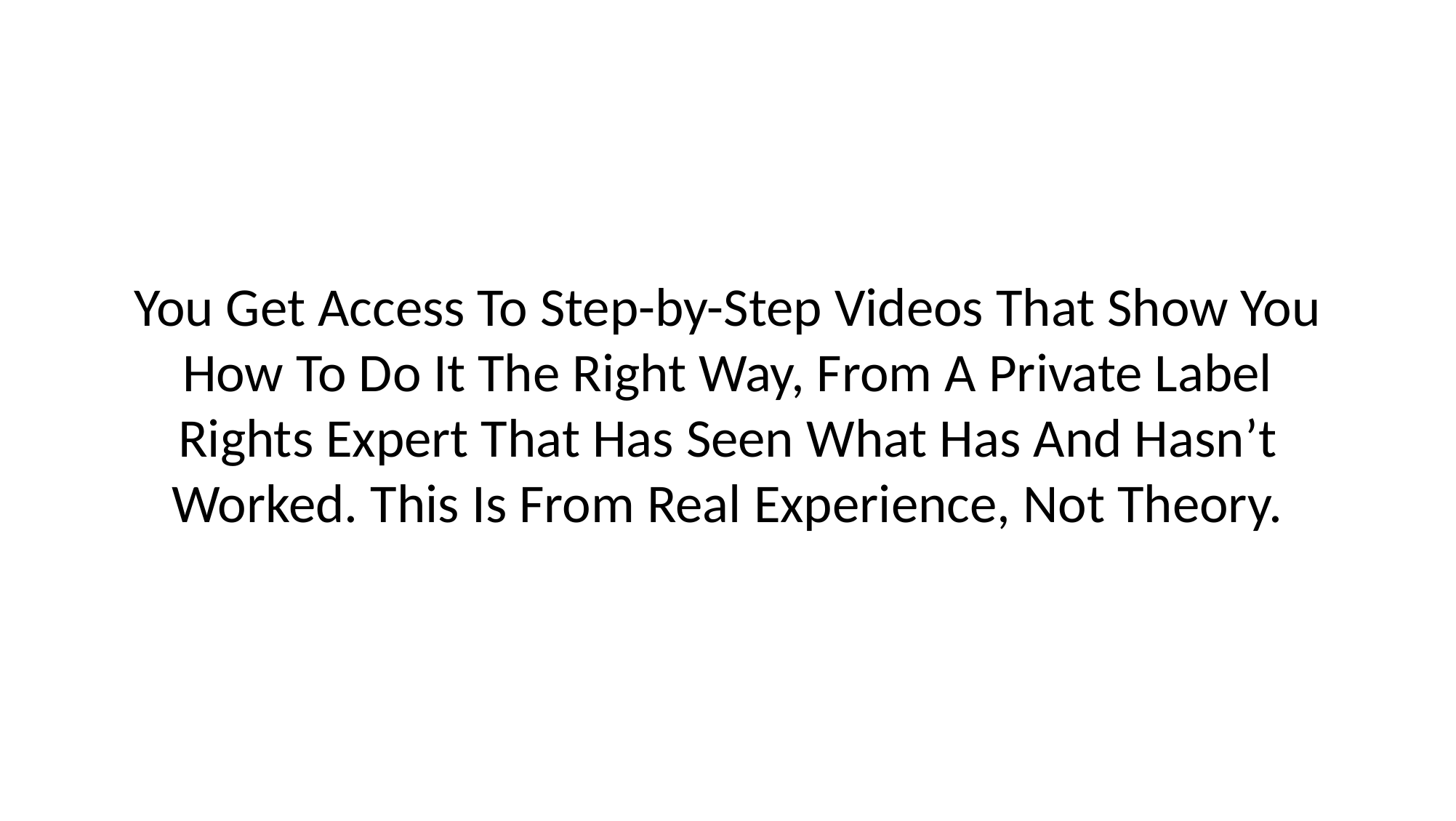

# You Get Access To Step-by-Step Videos That Show You How To Do It The Right Way, From A Private Label Rights Expert That Has Seen What Has And Hasn’t Worked. This Is From Real Experience, Not Theory.